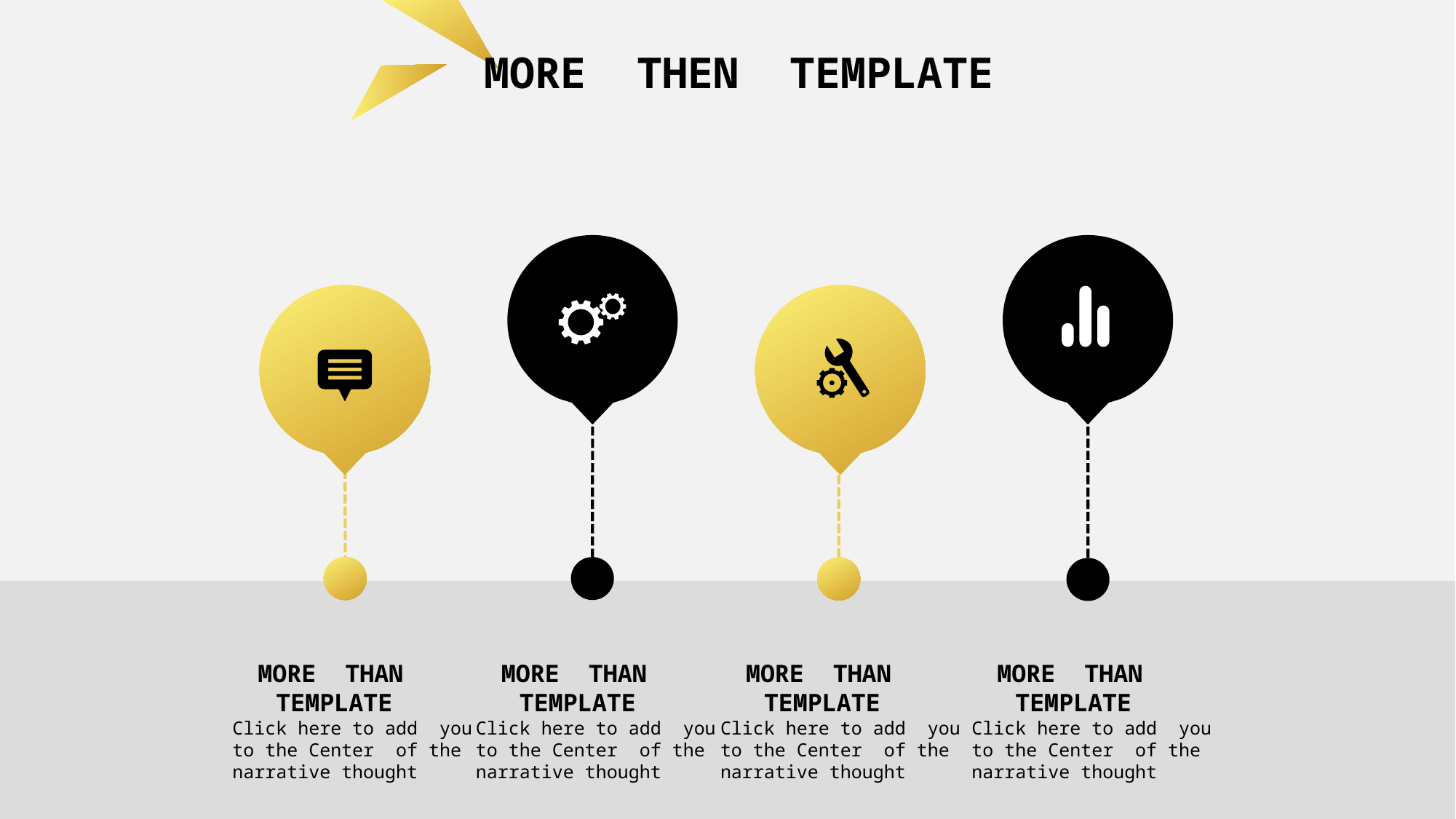

MORE  THEN  TEMPLATE

  MORE  THAN
   TEMPLATE
Click here to add  you
to the Center  of the
narrative thought

  MORE  THAN
   TEMPLATE
Click here to add  you
to the Center  of the
narrative thought

  MORE  THAN
   TEMPLATE
Click here to add  you
to the Center  of the
narrative thought

  MORE  THAN
   TEMPLATE
Click here to add  you
to the Center  of the
narrative thought